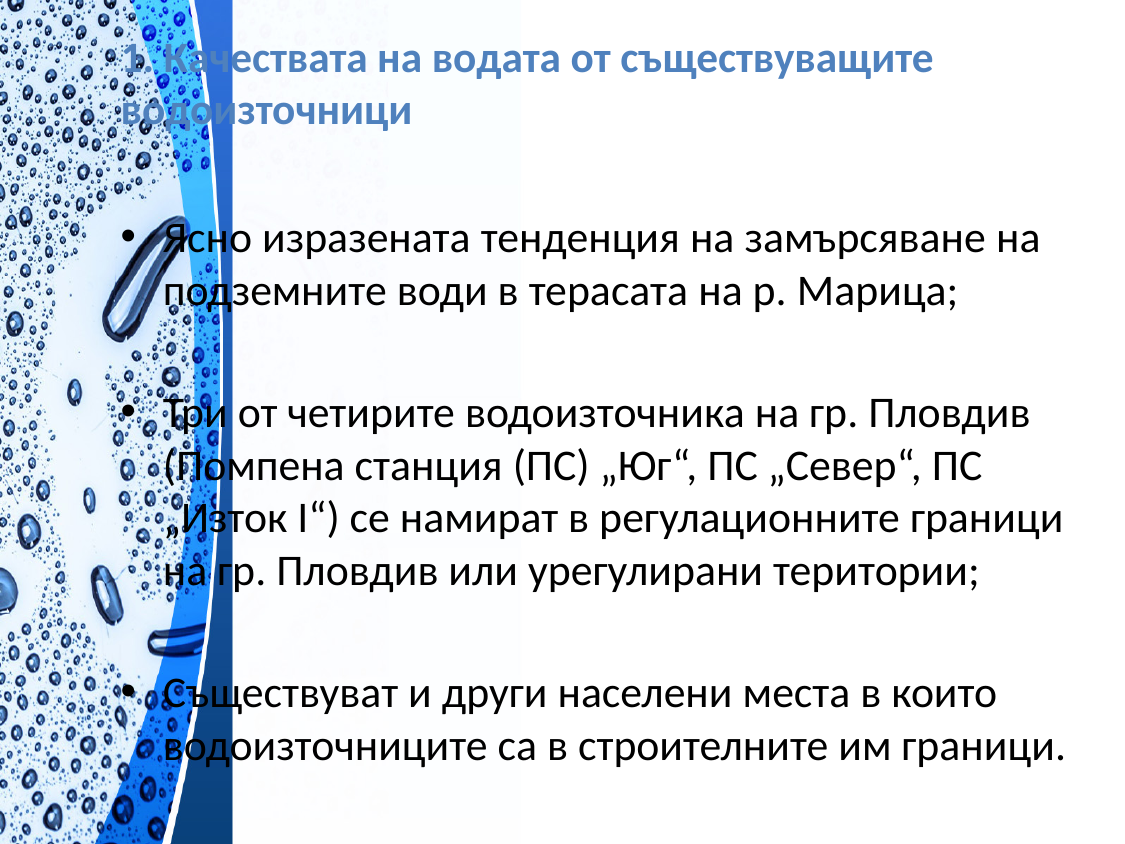

# 1. Качествата на водата от съществуващите водоизточници
Ясно изразената тенденция на замърсяване на подземните води в терасата на р. Марица;

Три от четирите водоизточника на гр. Пловдив (Помпена станция (ПС) „Юг“, ПС „Север“, ПС „Изток І“) се намират в регулационните граници на гр. Пловдив или урегулирани територии;

Съществуват и други населени места в които водоизточниците са в строителните им граници.